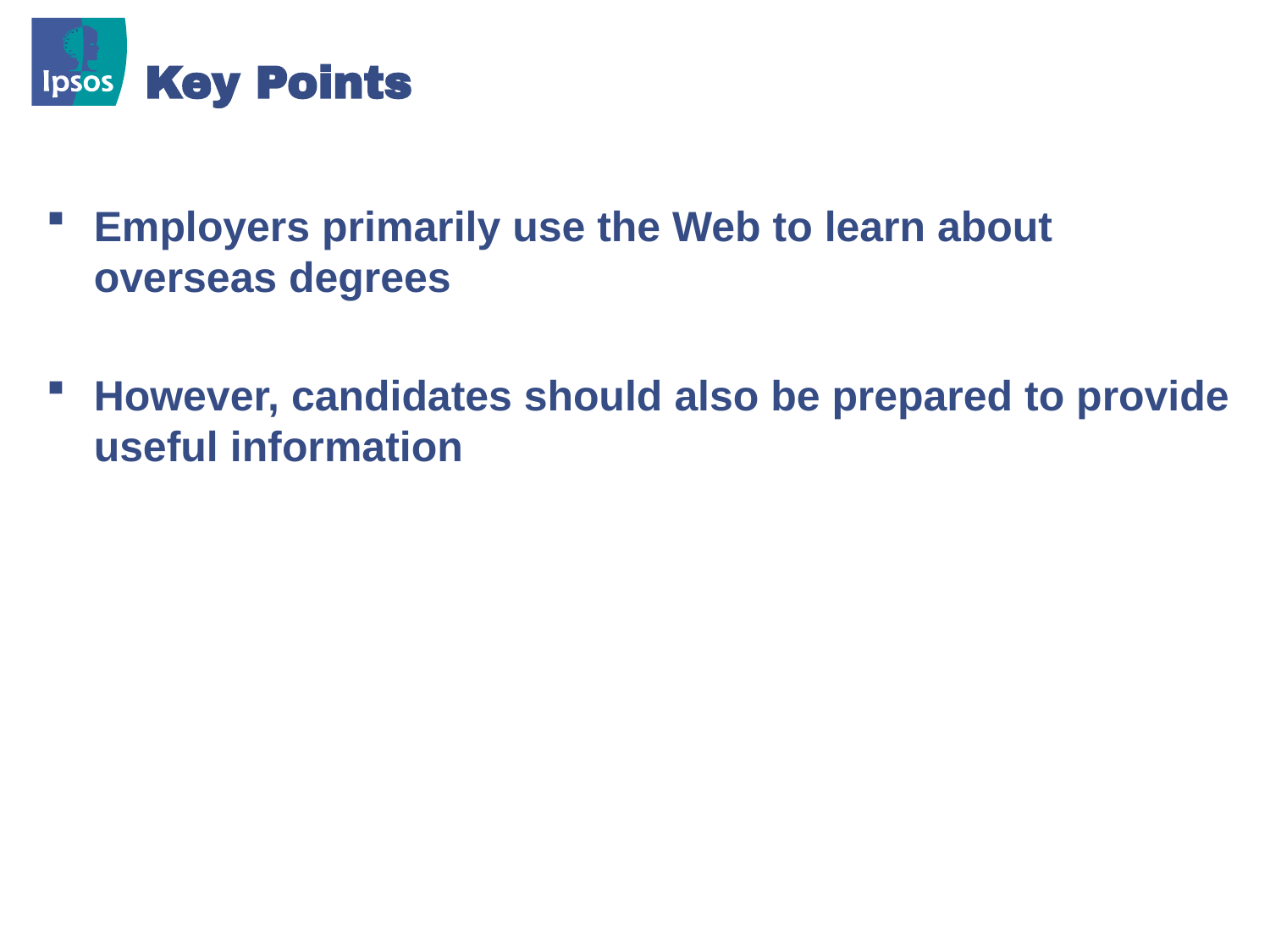

Key Points

Key Points

Employers primarily use the Web to learn about overseas degrees

However, candidates should also be prepared to provide useful information